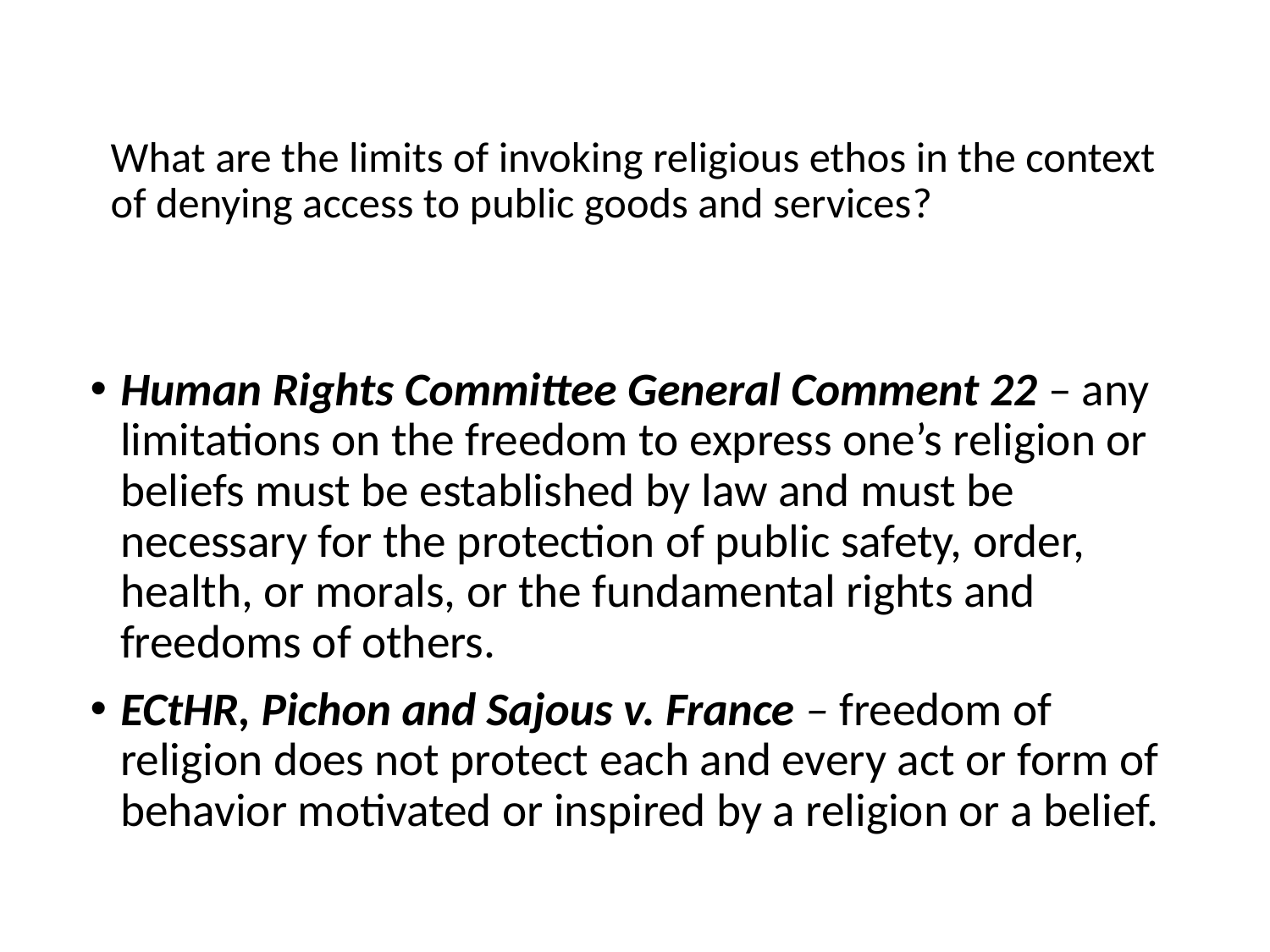

# What are the limits of invoking religious ethos in the context of denying access to public goods and services?

Human Rights Committee General Comment 22 – any limitations on the freedom to express one’s religion or beliefs must be established by law and must be necessary for the protection of public safety, order, health, or morals, or the fundamental rights and freedoms of others.
ECtHR, Pichon and Sajous v. France – freedom of religion does not protect each and every act or form of behavior motivated or inspired by a religion or a belief.